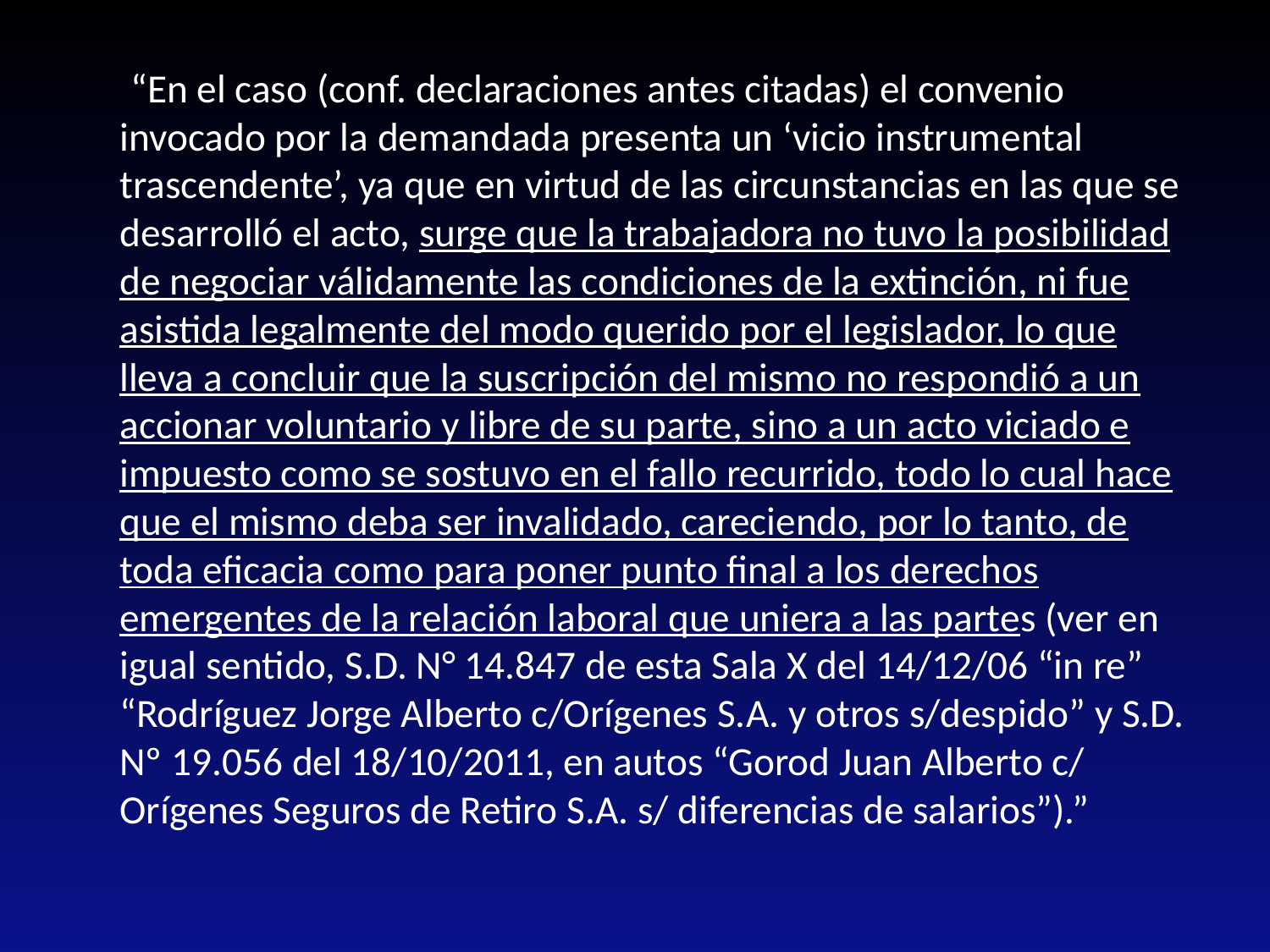

“En el caso (conf. declaraciones antes citadas) el convenio invocado por la demandada presenta un ‘vicio instrumental trascendente’, ya que en virtud de las circunstancias en las que se desarrolló el acto, surge que la trabajadora no tuvo la posibilidad de negociar válidamente las condiciones de la extinción, ni fue asistida legalmente del modo querido por el legislador, lo que lleva a concluir que la suscripción del mismo no respondió a un accionar voluntario y libre de su parte, sino a un acto viciado e impuesto como se sostuvo en el fallo recurrido, todo lo cual hace que el mismo deba ser invalidado, careciendo, por lo tanto, de toda eficacia como para poner punto final a los derechos emergentes de la relación laboral que uniera a las partes (ver en igual sentido, S.D. N° 14.847 de esta Sala X del 14/12/06 “in re” “Rodríguez Jorge Alberto c/Orígenes S.A. y otros s/despido” y S.D. Nº 19.056 del 18/10/2011, en autos “Gorod Juan Alberto c/ Orígenes Seguros de Retiro S.A. s/ diferencias de salarios”).”